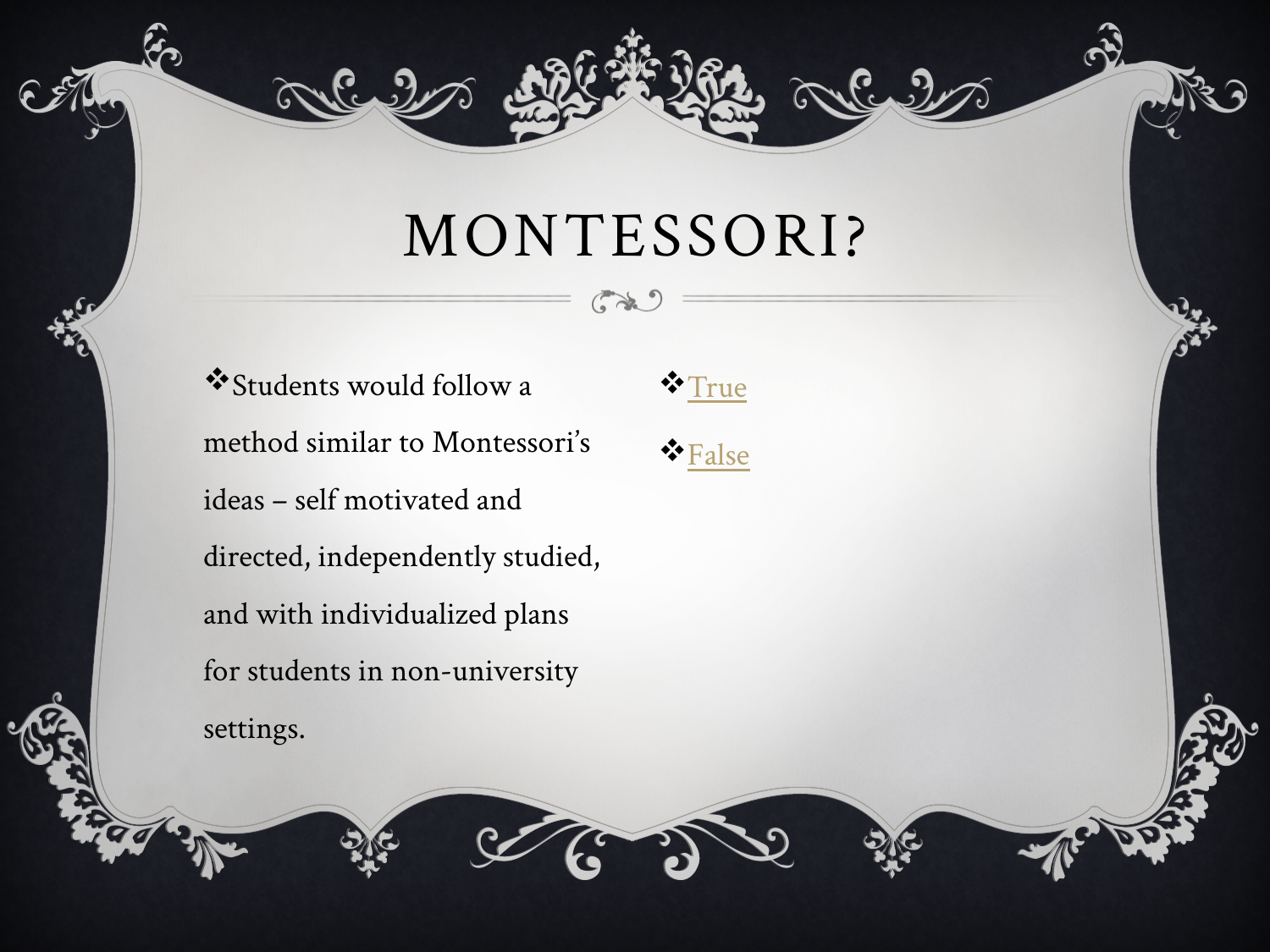

# Montessori?
Students would follow a method similar to Montessori’s ideas – self motivated and directed, independently studied, and with individualized plans for students in non-university settings.
True
False